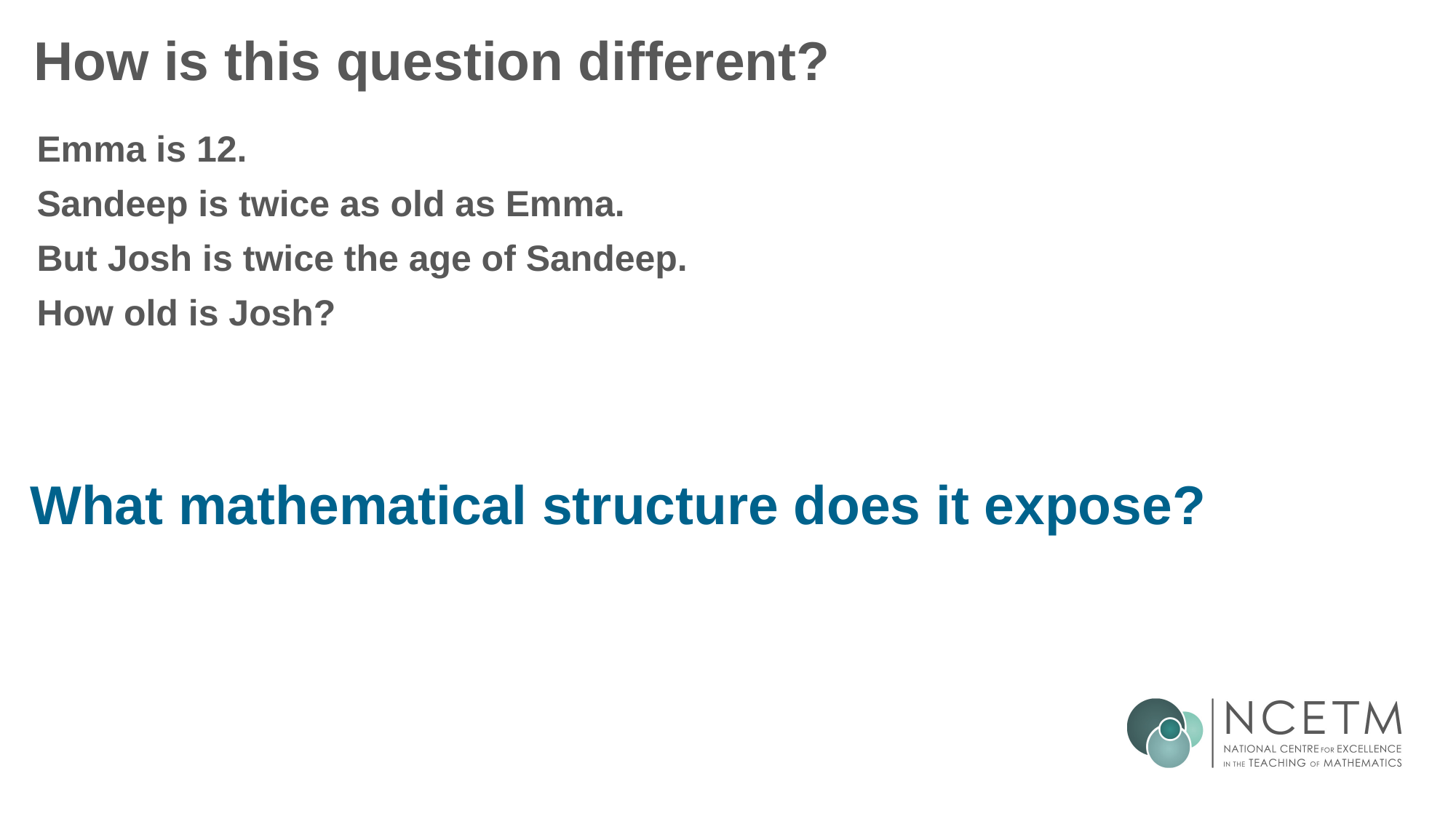

# How is this question different?
Emma is 12.
Sandeep is twice as old as Emma.
But Josh is twice the age of Sandeep.
How old is Josh?

What mathematical structure does it expose?